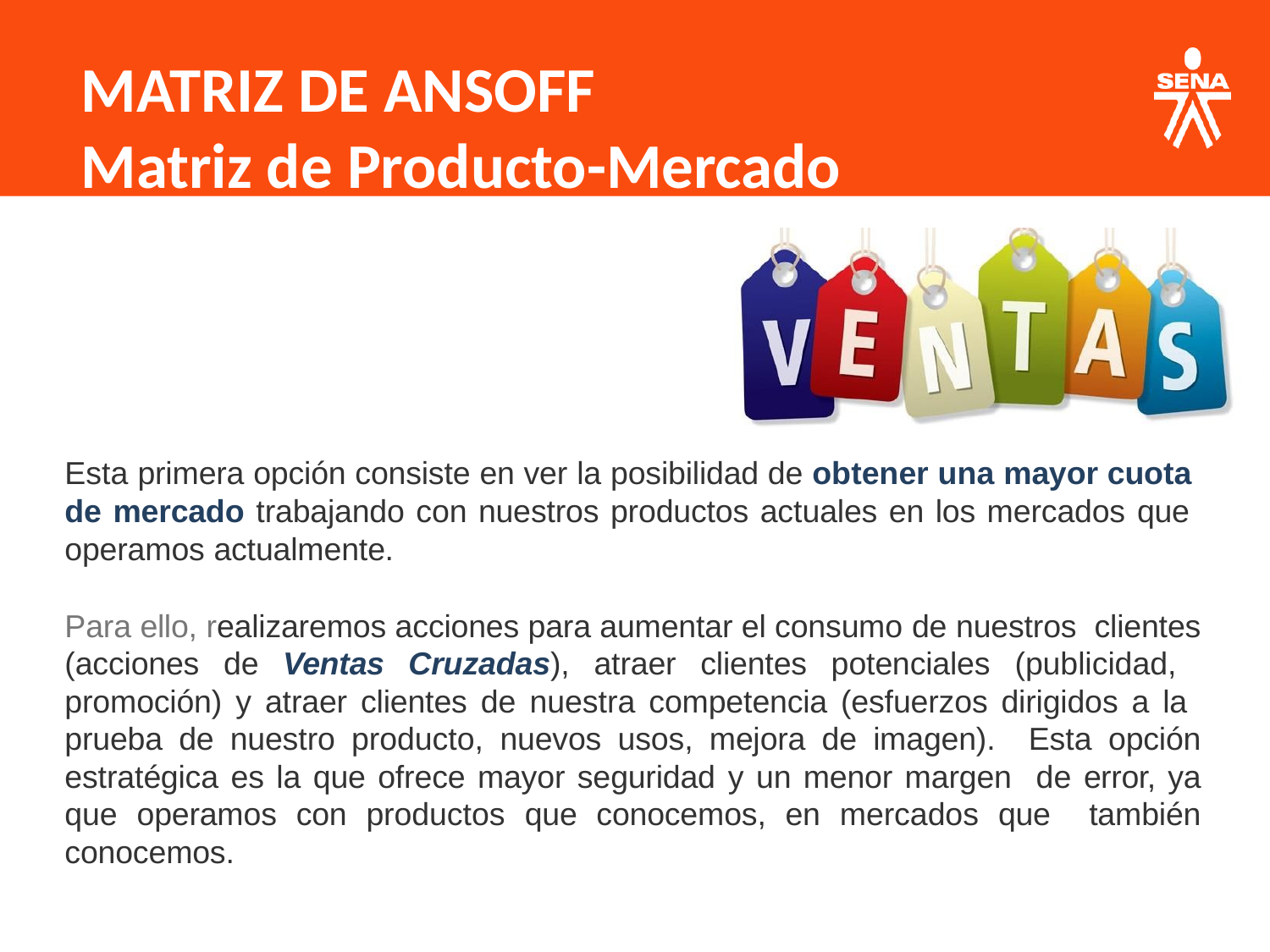

MATRIZ DE ANSOFF
Matriz de Producto-Mercado

Esta primera opción consiste en ver la posibilidad de obtener una mayor cuota  de mercado trabajando con nuestros productos actuales en los mercados que  operamos actualmente.

Para ello, realizaremos acciones para aumentar el consumo de nuestros  clientes (acciones de Ventas Cruzadas), atraer clientes potenciales (publicidad,  promoción) y atraer clientes de nuestra competencia (esfuerzos dirigidos a la  prueba de nuestro producto, nuevos usos, mejora de imagen).  Esta opción estratégica es la que ofrece mayor seguridad y un menor margen  de error, ya que operamos con productos que conocemos, en mercados que  también conocemos.